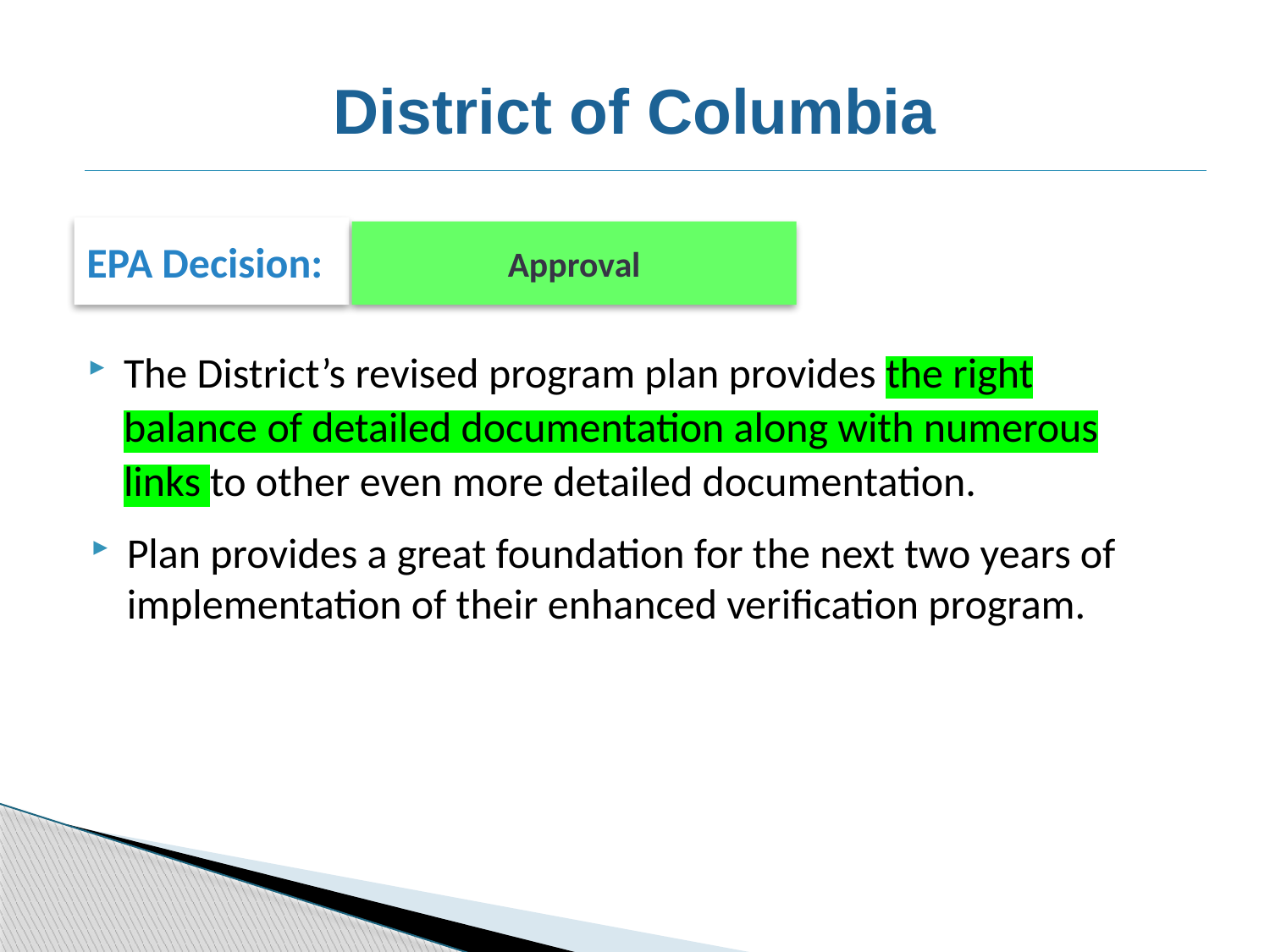

# District of Columbia
EPA Decision:
Approval

The District’s revised program plan provides the right balance of detailed documentation along with numerous links to other even more detailed documentation.
Plan provides a great foundation for the next two years of implementation of their enhanced verification program.